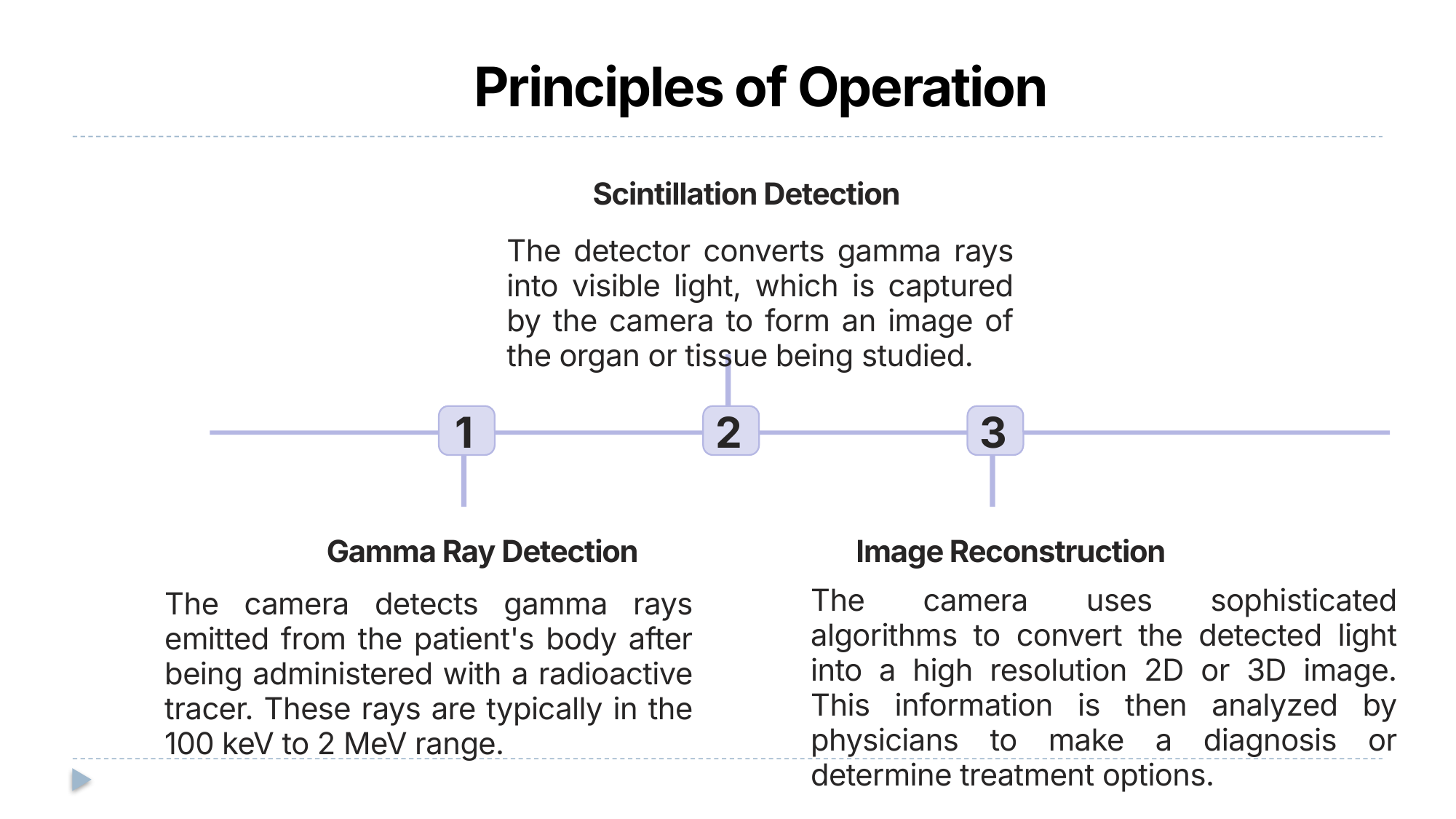

Principles of Operation
Scintillation Detection
The detector converts gamma rays into visible light, which is captured by the camera to form an image of the organ or tissue being studied.

1
2
3

Gamma Ray Detection
Image Reconstruction
The camera uses sophisticated algorithms to convert the detected light into a high resolution 2D or 3D image. This information is then analyzed by physicians to make a diagnosis or determine treatment options.
The camera detects gamma rays emitted from the patient's body after being administered with a radioactive tracer. These rays are typically in the 100 keV to 2 MeV range.